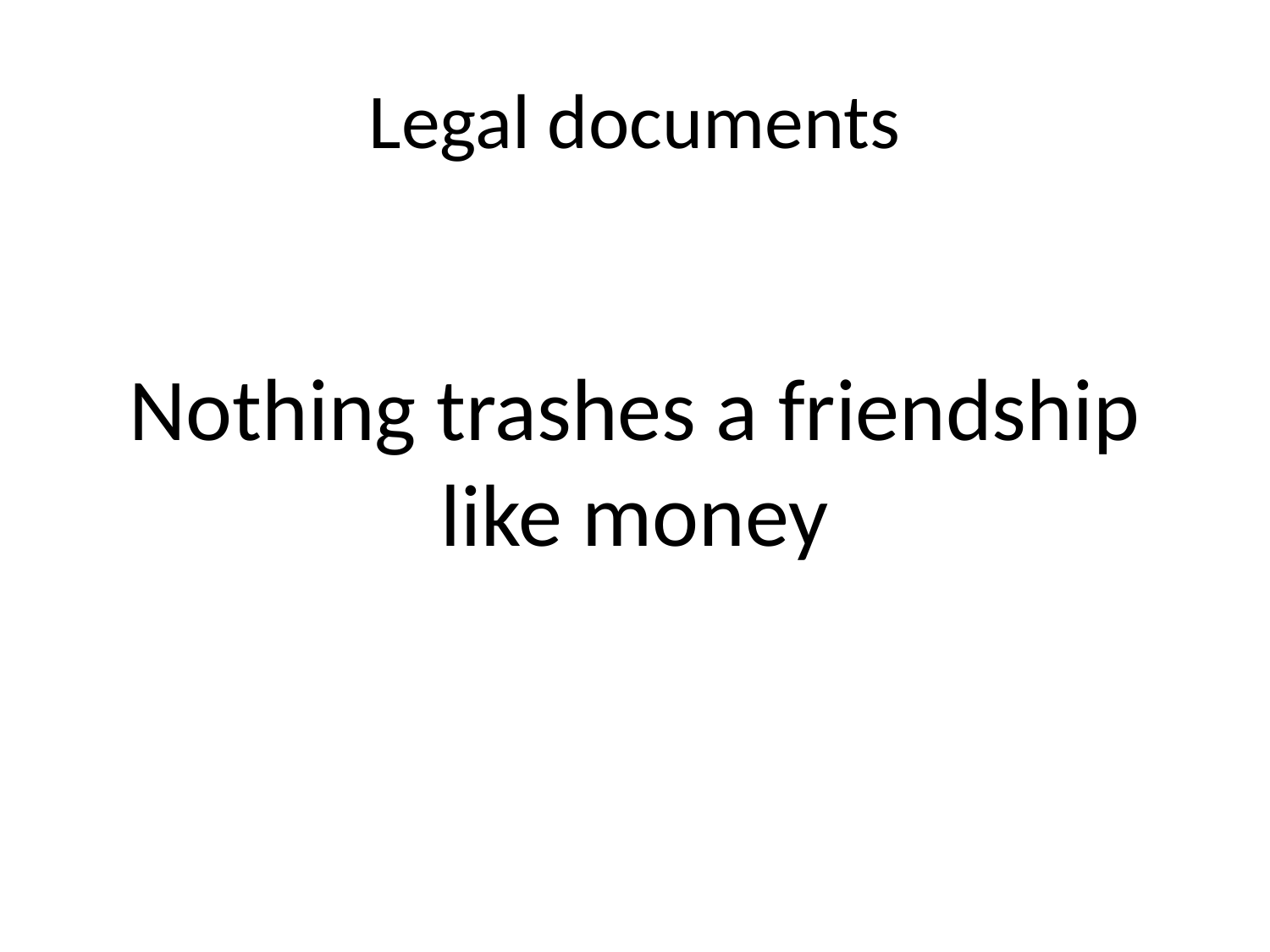

# Legal documents
Nothing trashes a friendship like money